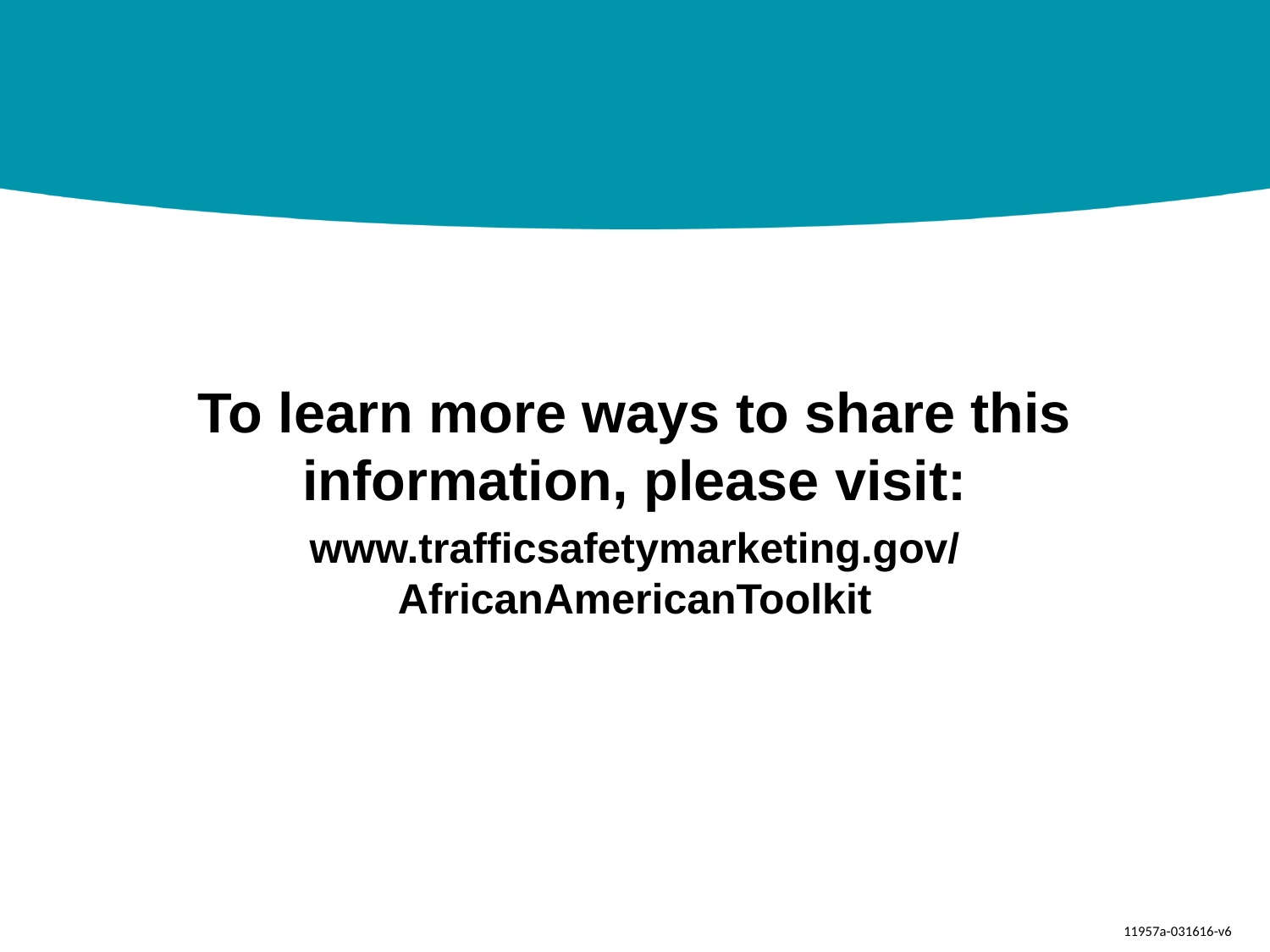

To learn more ways to share this information, please visit:
www.trafficsafetymarketing.gov/AfricanAmericanToolkit
11957a-031616-v6